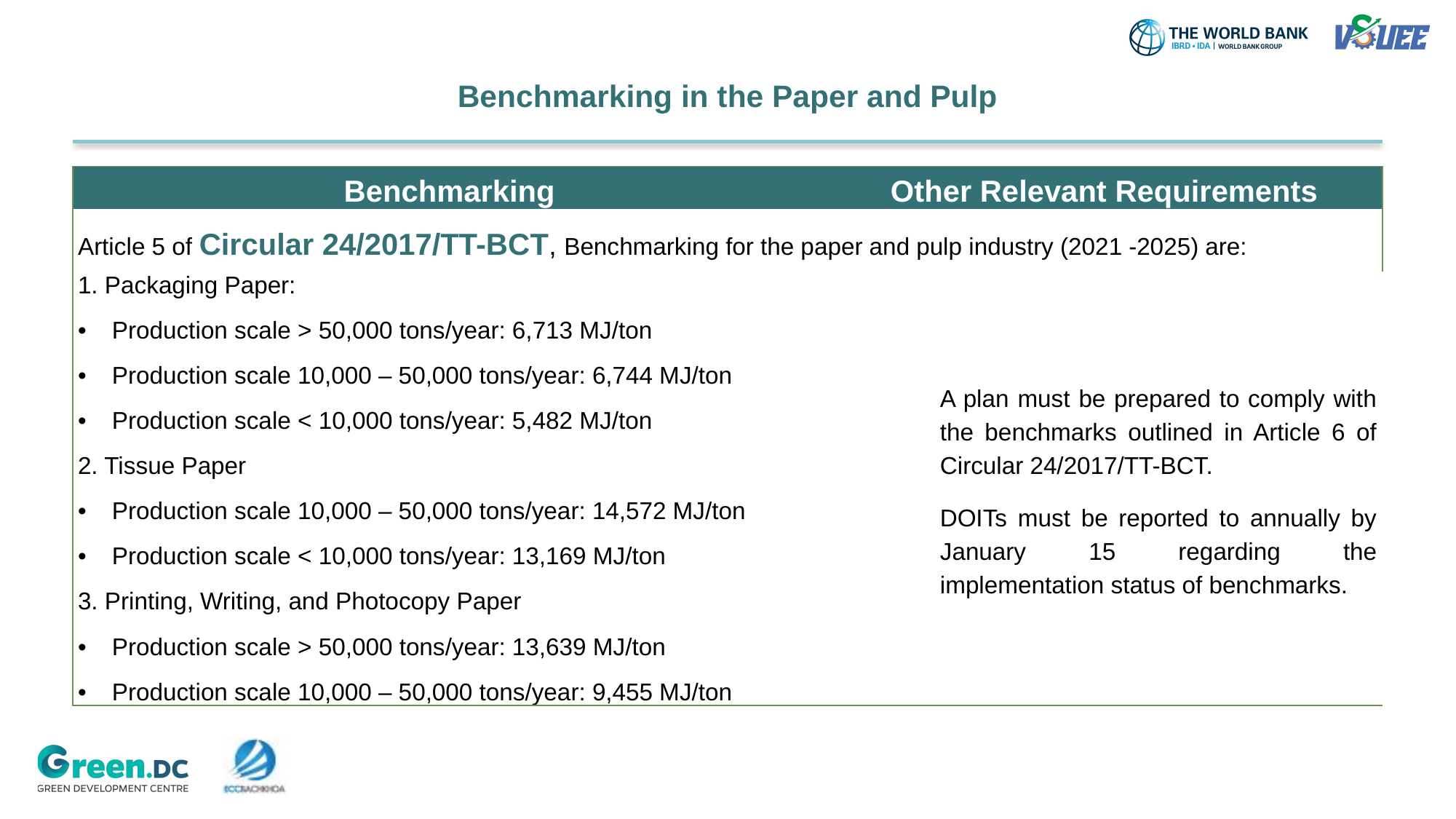

# Benchmarking in the Paper and Pulp
| Benchmarking | Other Relevant Requirements |  |
| --- | --- | --- |
| Article 5 of Circular 24/2017/TT-BCT, Benchmarking for the paper and pulp industry (2021 -2025) are: |  |  |
| 1. Packaging Paper: Production scale > 50,000 tons/year: 6,713 MJ/ton Production scale 10,000 – 50,000 tons/year: 6,744 MJ/ton Production scale < 10,000 tons/year: 5,482 MJ/ton 2. Tissue Paper Production scale 10,000 – 50,000 tons/year: 14,572 MJ/ton Production scale < 10,000 tons/year: 13,169 MJ/ton 3. Printing, Writing, and Photocopy Paper Production scale > 50,000 tons/year: 13,639 MJ/ton Production scale 10,000 – 50,000 tons/year: 9,455 MJ/ton | A plan must be prepared to comply with the benchmarks outlined in Article 6 of Circular 24/2017/TT-BCT. DOITs must be reported to annually by January 15 regarding the implementation status of benchmarks. | A plan must be prepared to comply with the benchmarks outlined in Article 6 of Circular 24/2017/TT-BCT. DOITs must be reported to annually by January 15 regarding the implementation status of benchmarks. |